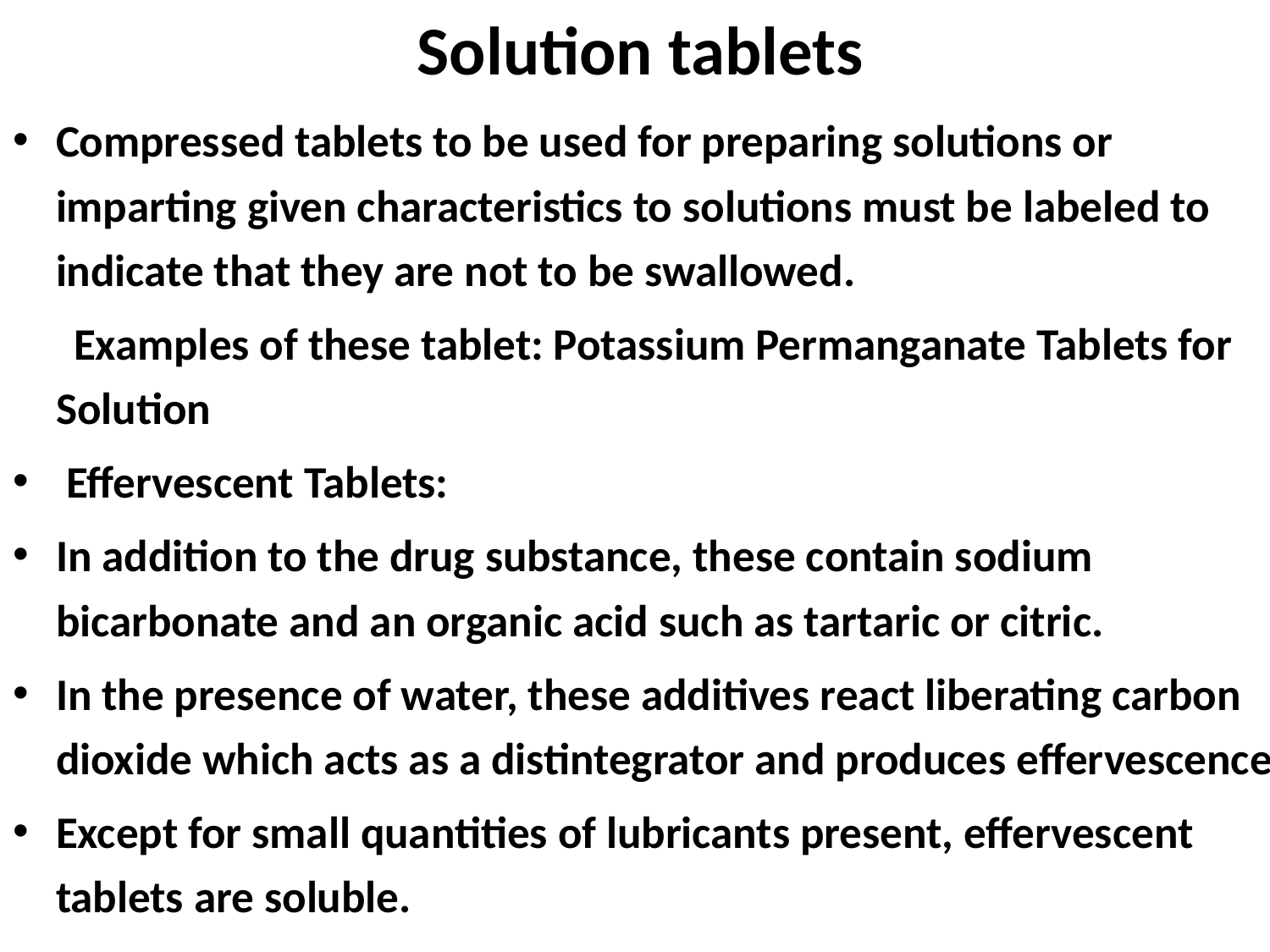

# Solution tablets
Compressed tablets to be used for preparing solutions or imparting given characteristics to solutions must be labeled to indicate that they are not to be swallowed.
      Examples of these tablet: Potassium Permanganate Tablets for Solution
 Effervescent Tablets:
In addition to the drug substance, these contain sodium bicarbonate and an organic acid such as tartaric or citric.
In the presence of water, these additives react liberating carbon dioxide which acts as a distintegrator and produces effervescence.
Except for small quantities of lubricants present, effervescent tablets are soluble.